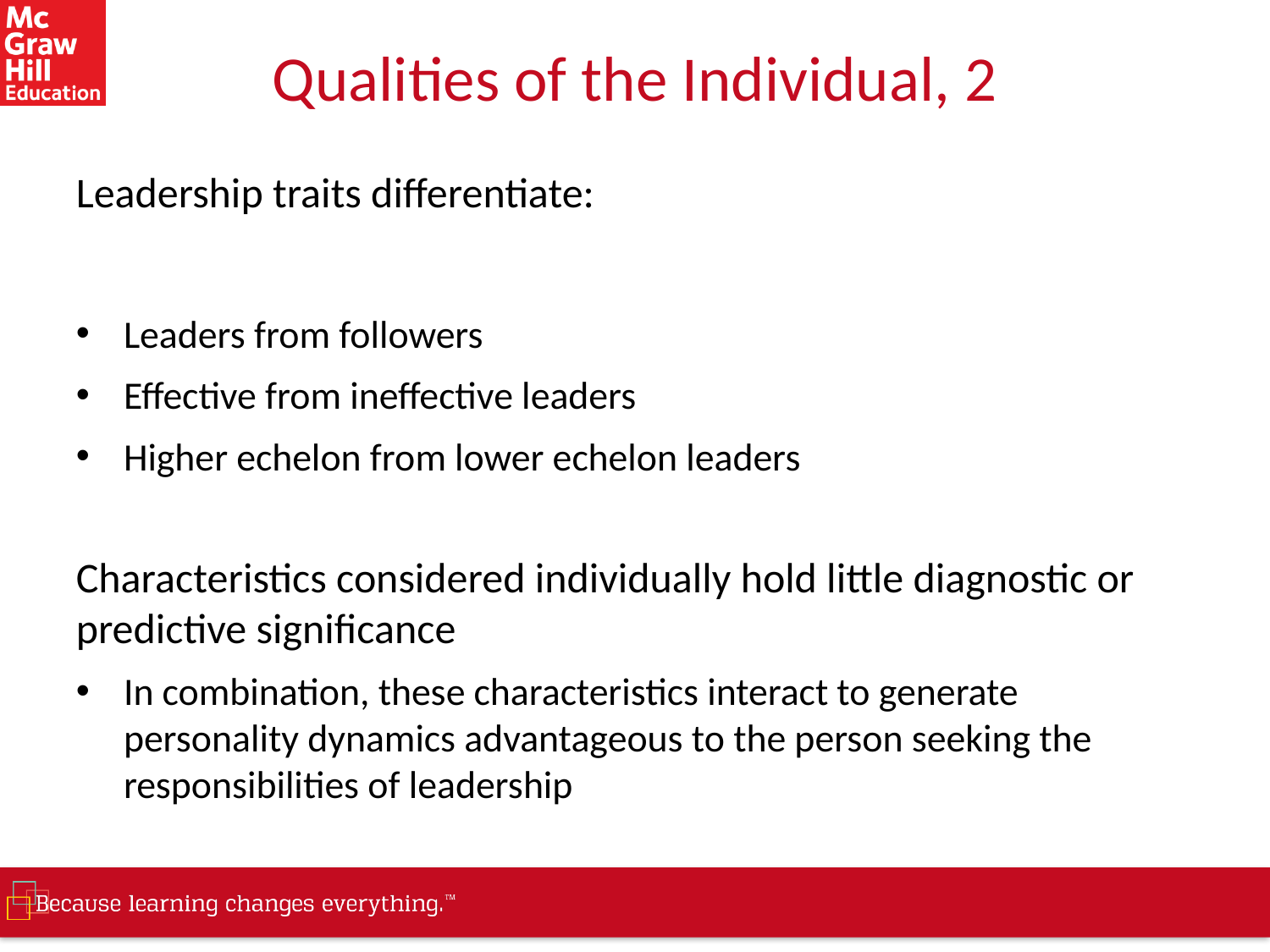

# Qualities of the Individual, 2
Leadership traits differentiate:

Leaders from followers
Effective from ineffective leaders
Higher echelon from lower echelon leaders

Characteristics considered individually hold little diagnostic or predictive significance
In combination, these characteristics interact to generate personality dynamics advantageous to the person seeking the responsibilities of leadership